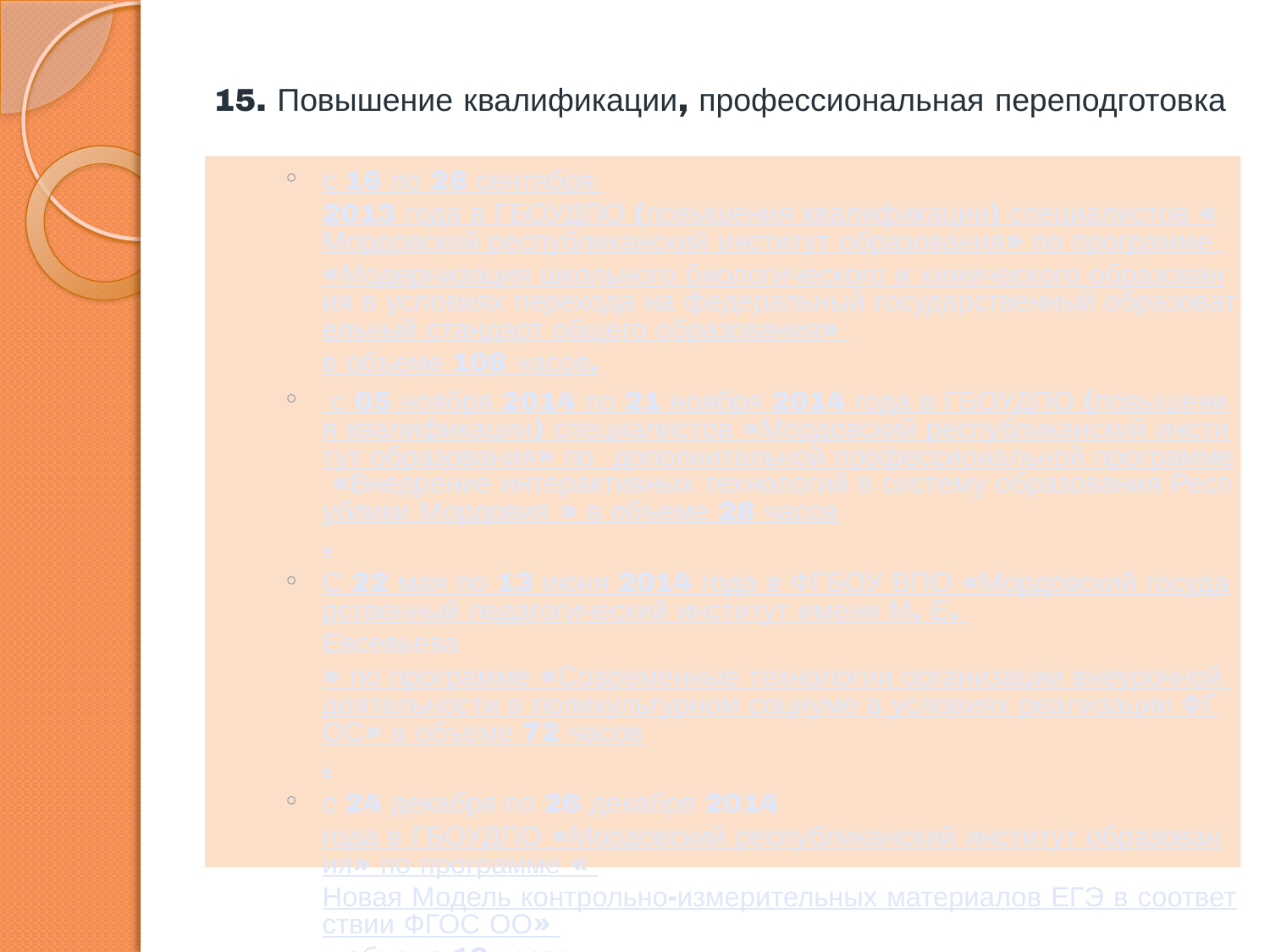

# 15. Повышение квалификации, профессиональная переподготовка
с 16 по 28 сентября 2013 года в ГБОУДПО (повышения квалификации) специалистов «Мордовский республиканский институт образования» по программе «Модернизация школьного биологического и химического образования в условиях перехода на федеральный государственный образовательный стандарт общего образования» в объеме 108 часов.
 с 05 ноября 2014 по 21 ноября 2014 года в ГБОУДПО (повышения квалификации) специалистов «Мордовский республиканский институт образования» по  дополнительной профессиональной программе «Внедрение интерактивных технологий в систему образования Республики Мордовия » в объеме 28 часов.
С 22 мая по 13 июня 2014 года в ФГБОУ ВПО «Мордовский государственный педагогический институт имени М. Е. Евсевьева» по программе «Современные технологии организации внеурочной деятельности в поликультурном социуме в условиях реализации ФГОС» в объеме 72 часов.
с 24 декабря по 26 декабря 2014 года в ГБОУДПО «Мордовский республиканский институт образования» по программе « Новая Модель контрольно-измерительных материалов ЕГЭ в соответствии ФГОС ОО» в объеме 16 часов.
с 06 февраля по 12 марта 2013 года в ГБОУДПО (повышения квалификации) специалистов «Мордовский республиканский институт образования», по теме «Организация дистанционного обучения в образовательном учреждении на основе интернет-технологий» в объёме 72 часатеме «